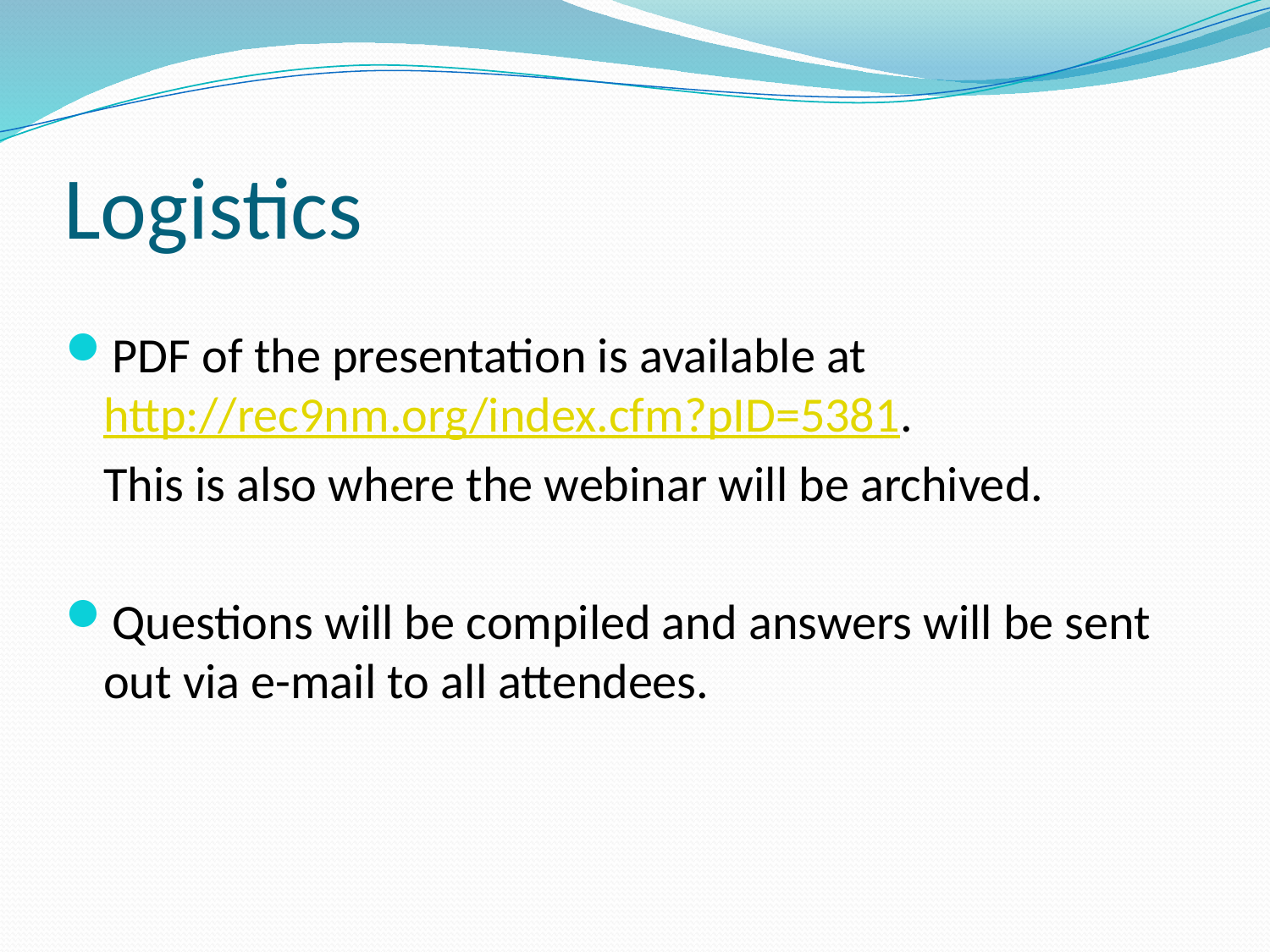

# Logistics
PDF of the presentation is available at http://rec9nm.org/index.cfm?pID=5381.
	This is also where the webinar will be archived.

Questions will be compiled and answers will be sent out via e-mail to all attendees.